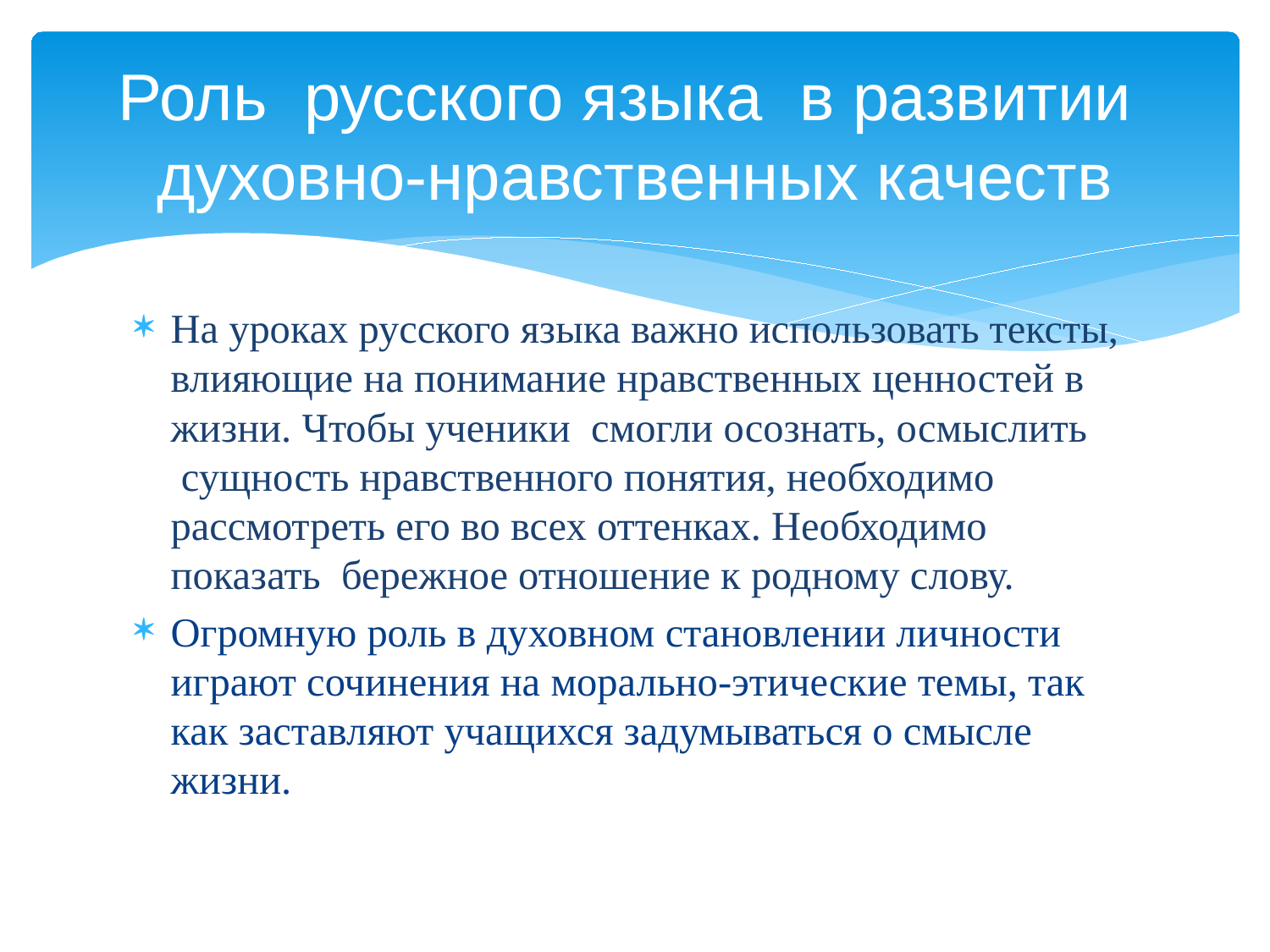

# Роль  русского языка  в развитии  духовно-нравственных качеств
На уроках русского языка важно использовать тексты, влияющие на понимание нравственных ценностей в жизни. Чтобы ученики  смогли осознать, осмыслить  сущность нравственного понятия, необходимо рассмотреть его во всех оттенках. Необходимо показать  бережное отношение к родному слову.
Огромную роль в духовном становлении личности играют сочинения на морально-этические темы, так как заставляют учащихся задумываться о смысле жизни.